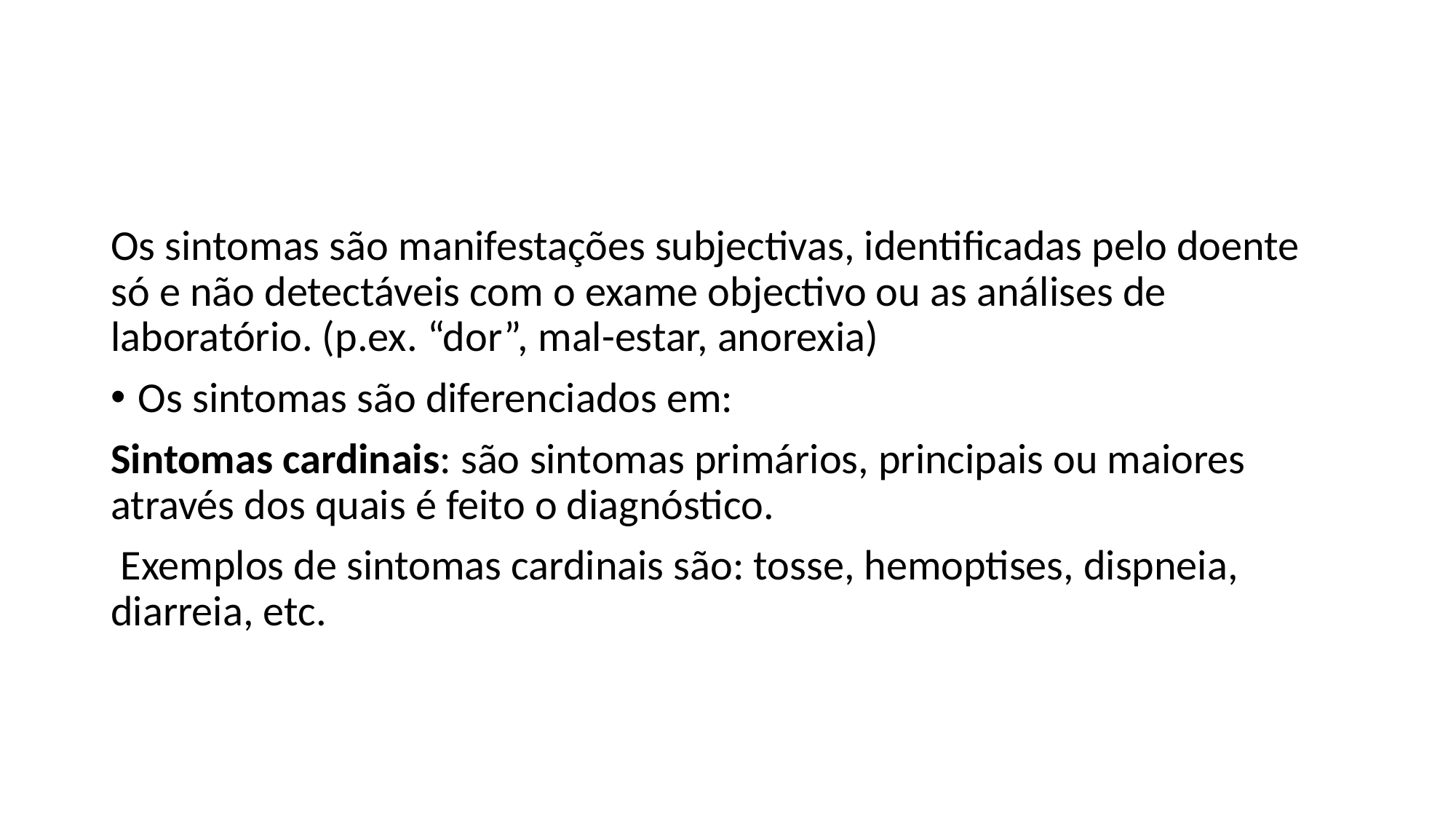

#
Os sintomas são manifestações subjectivas, identificadas pelo doente só e não detectáveis com o exame objectivo ou as análises de laboratório. (p.ex. “dor”, mal-estar, anorexia)
Os sintomas são diferenciados em:
Sintomas cardinais: são sintomas primários, principais ou maiores através dos quais é feito o diagnóstico.
 Exemplos de sintomas cardinais são: tosse, hemoptises, dispneia, diarreia, etc.